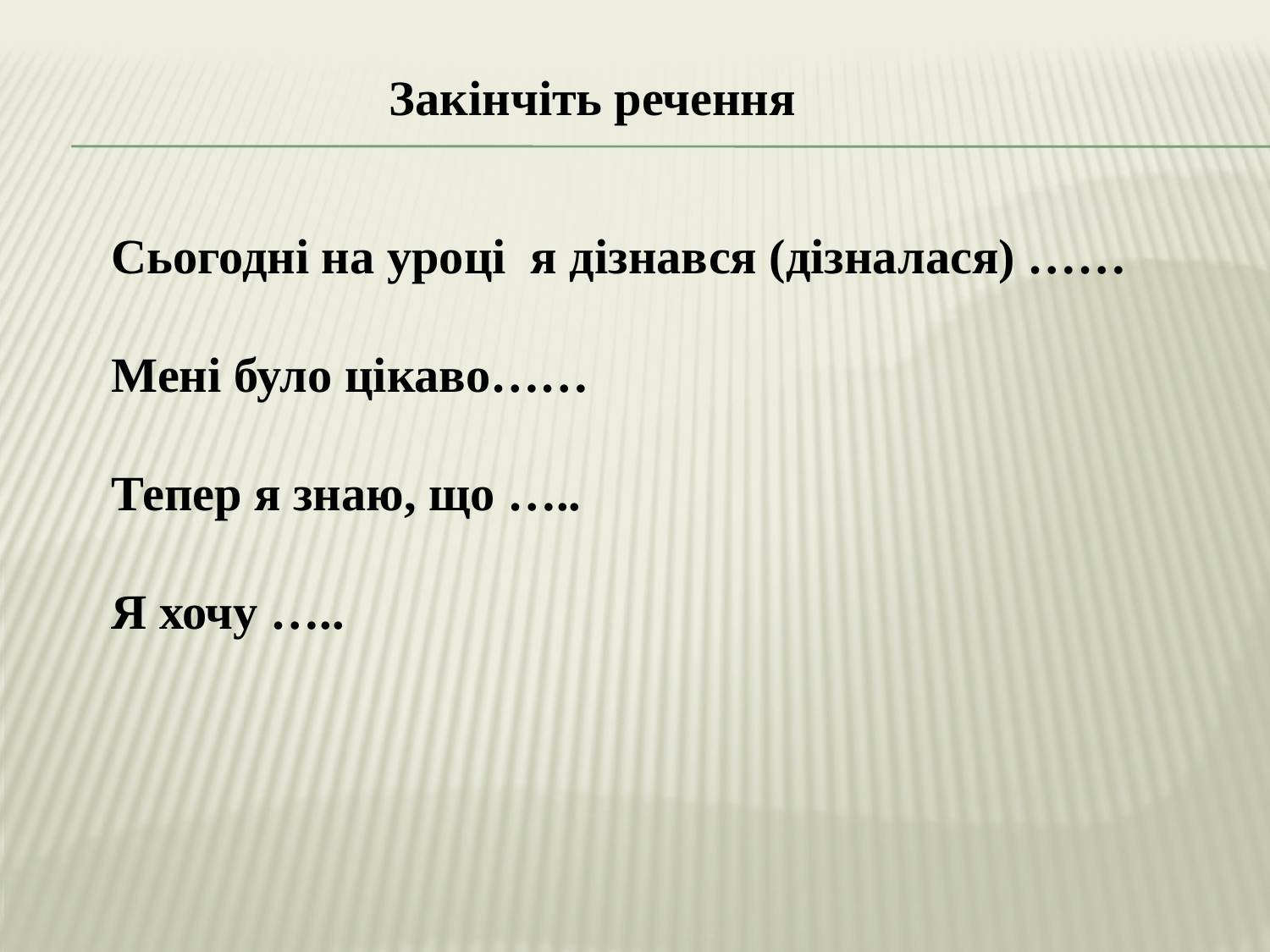

Закінчіть речення
Сьогодні на уроці  я дізнався (дізналася) ……

Мені було цікаво……

Тепер я знаю, що …..

Я хочу …..